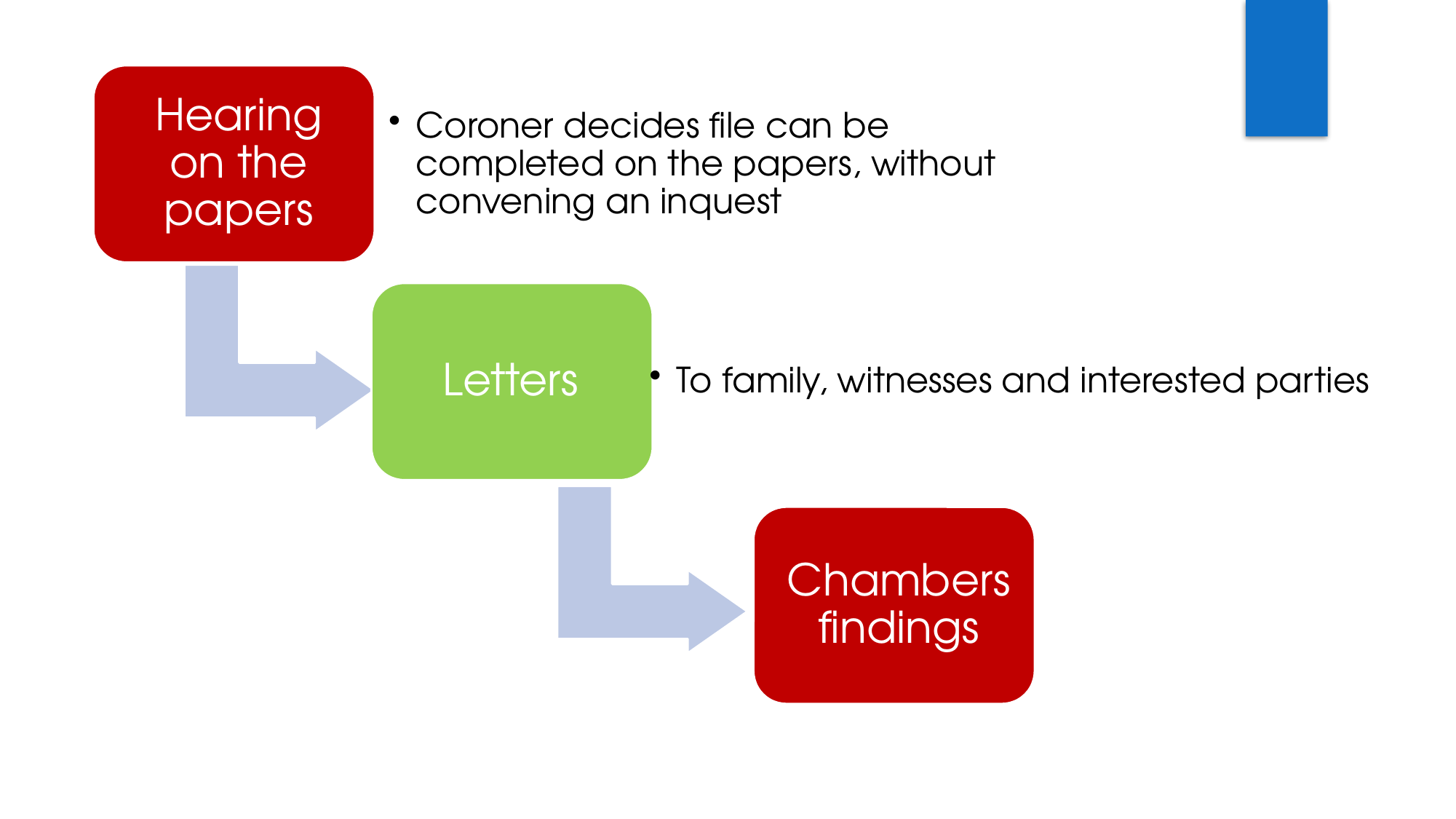

Hearing on the papers
Coroner decides file can be completed on the papers, without convening an inquest
Letters
To family, witnesses and interested parties
Chambers findings